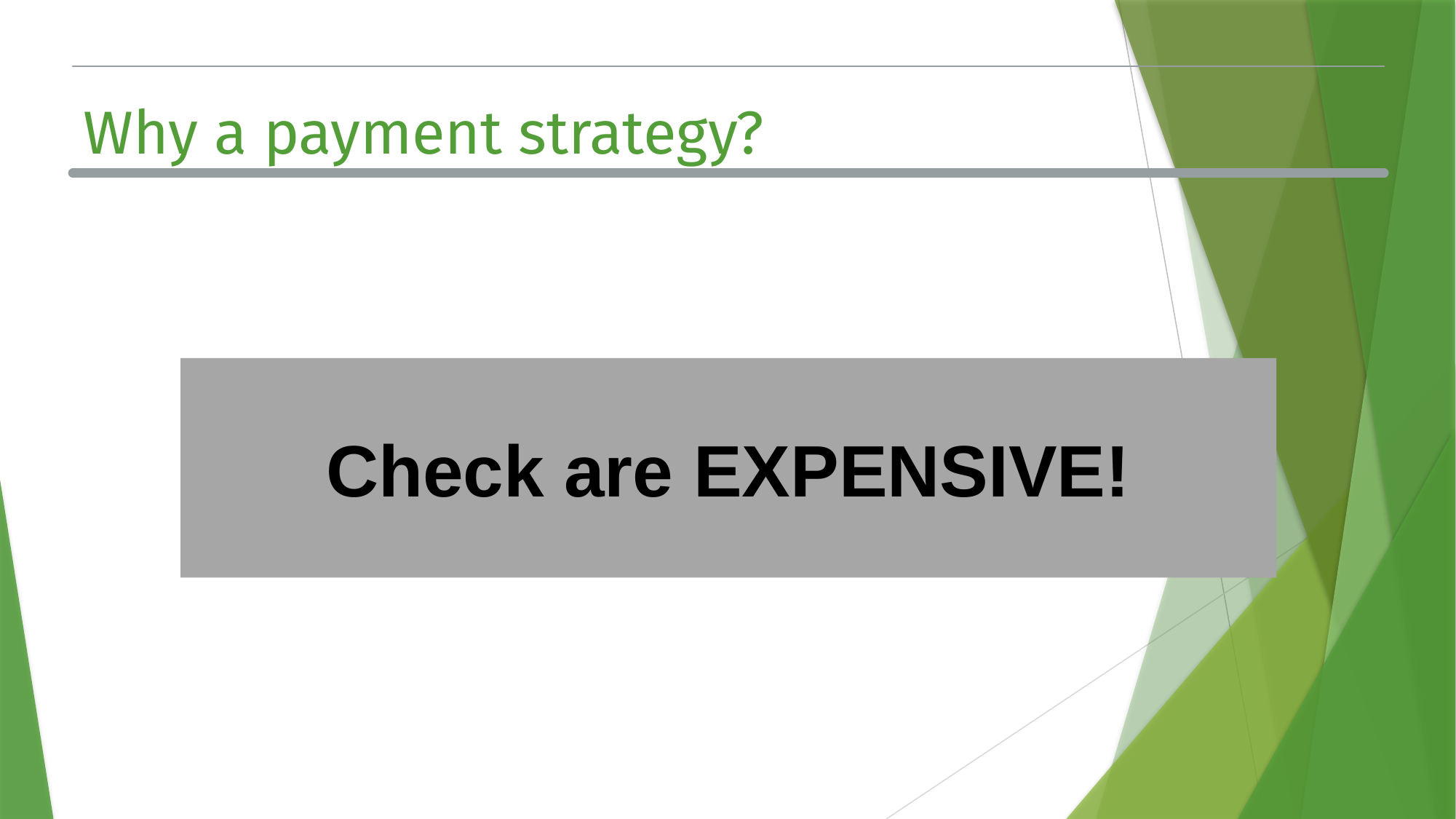

# Why a payment strategy?
Check are EXPENSIVE!